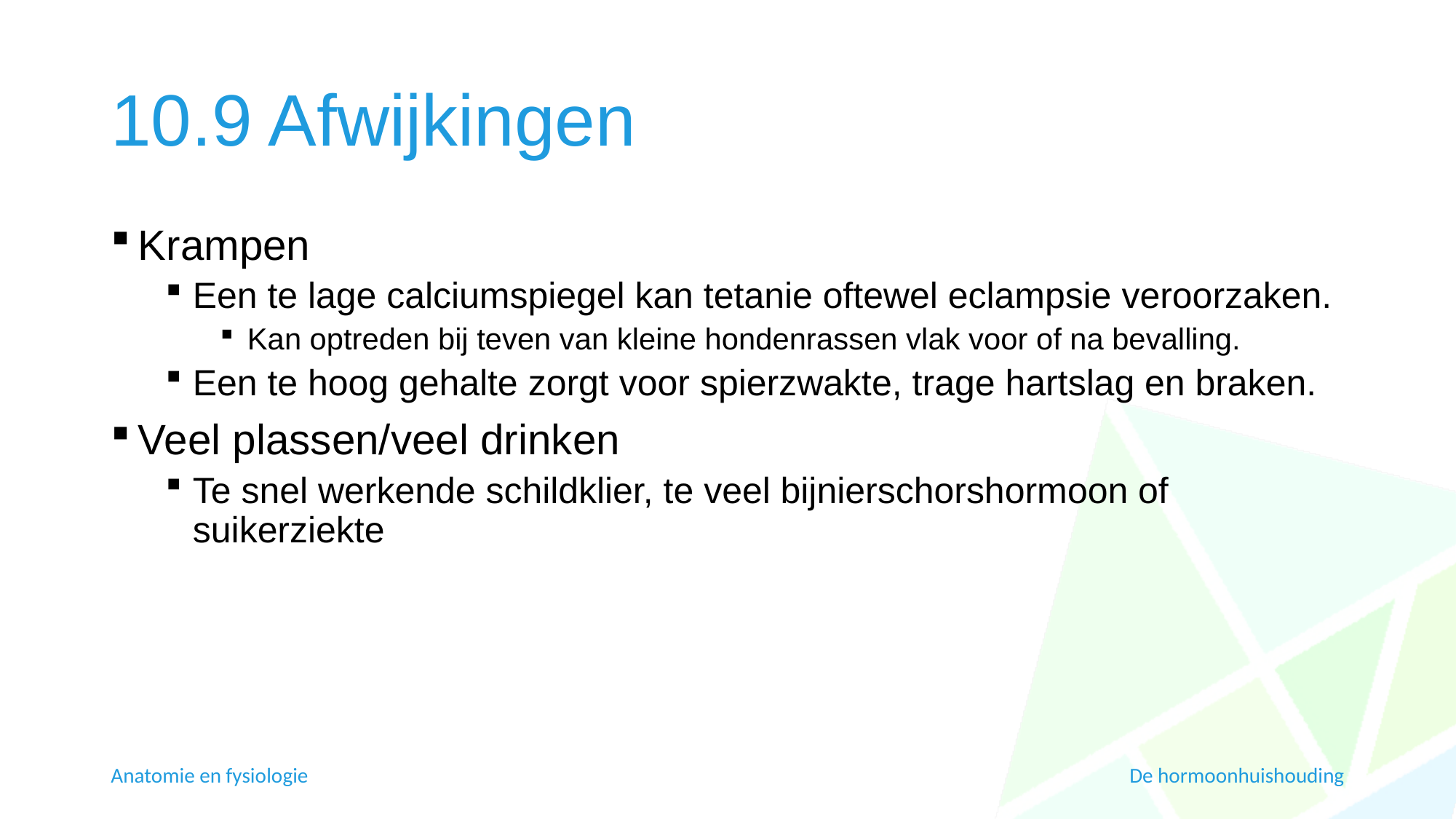

# 10.9 Afwijkingen
Krampen
Een te lage calciumspiegel kan tetanie oftewel eclampsie veroorzaken.
Kan optreden bij teven van kleine hondenrassen vlak voor of na bevalling.
Een te hoog gehalte zorgt voor spierzwakte, trage hartslag en braken.
Veel plassen/veel drinken
Te snel werkende schildklier, te veel bijnierschorshormoon of suikerziekte

Anatomie en fysiologie
De hormoonhuishouding